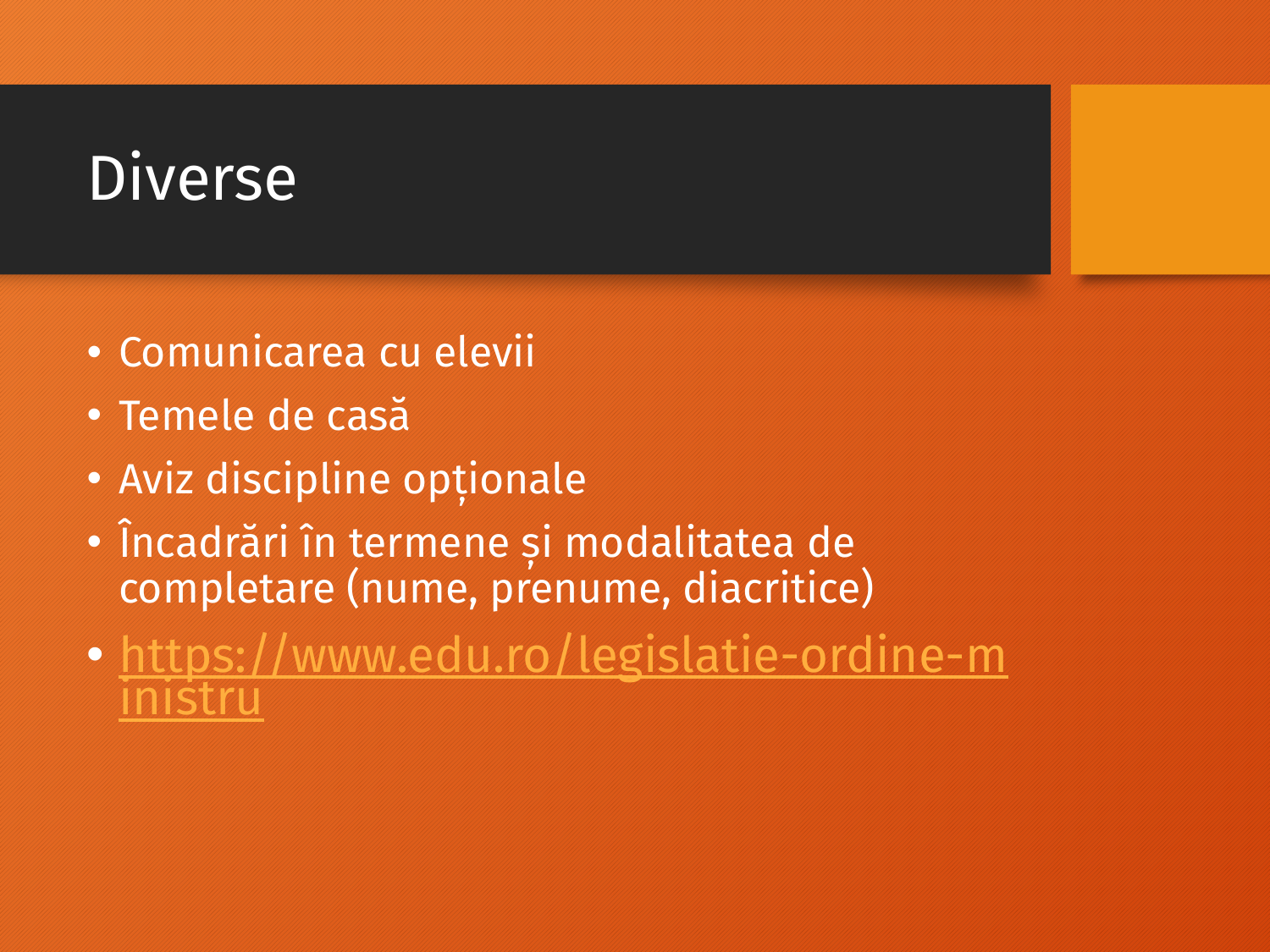

# Diverse
Comunicarea cu elevii
Temele de casă
Aviz discipline opționale
Încadrări în termene și modalitatea de completare (nume, prenume, diacritice)
https://www.edu.ro/legislatie-ordine-ministru